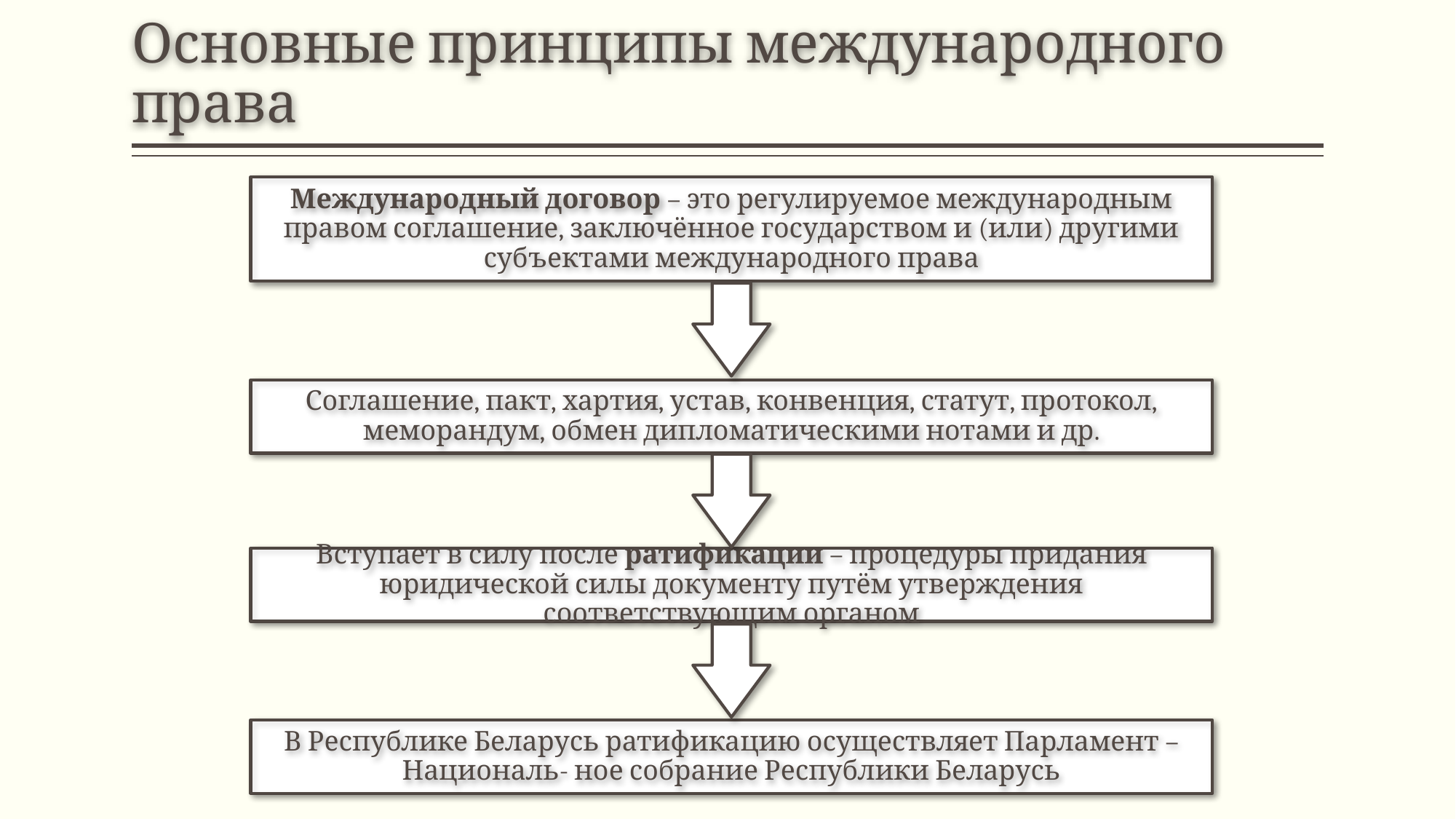

# Основные принципы международного права

Международный договор – это регулируемое международным правом соглашение, заключённое государством и (или) другими субъектами международного права

Соглашение, пакт, хартия, устав, конвенция, статут, протокол, меморандум, обмен дипломатическими нотами и др.

Вступает в силу после ратификации – процедуры придания юридической силы документу путём утверждения соответствующим органом

В Республике Беларусь ратификацию осуществляет Парламент – Националь- ное собрание Республики Беларусь